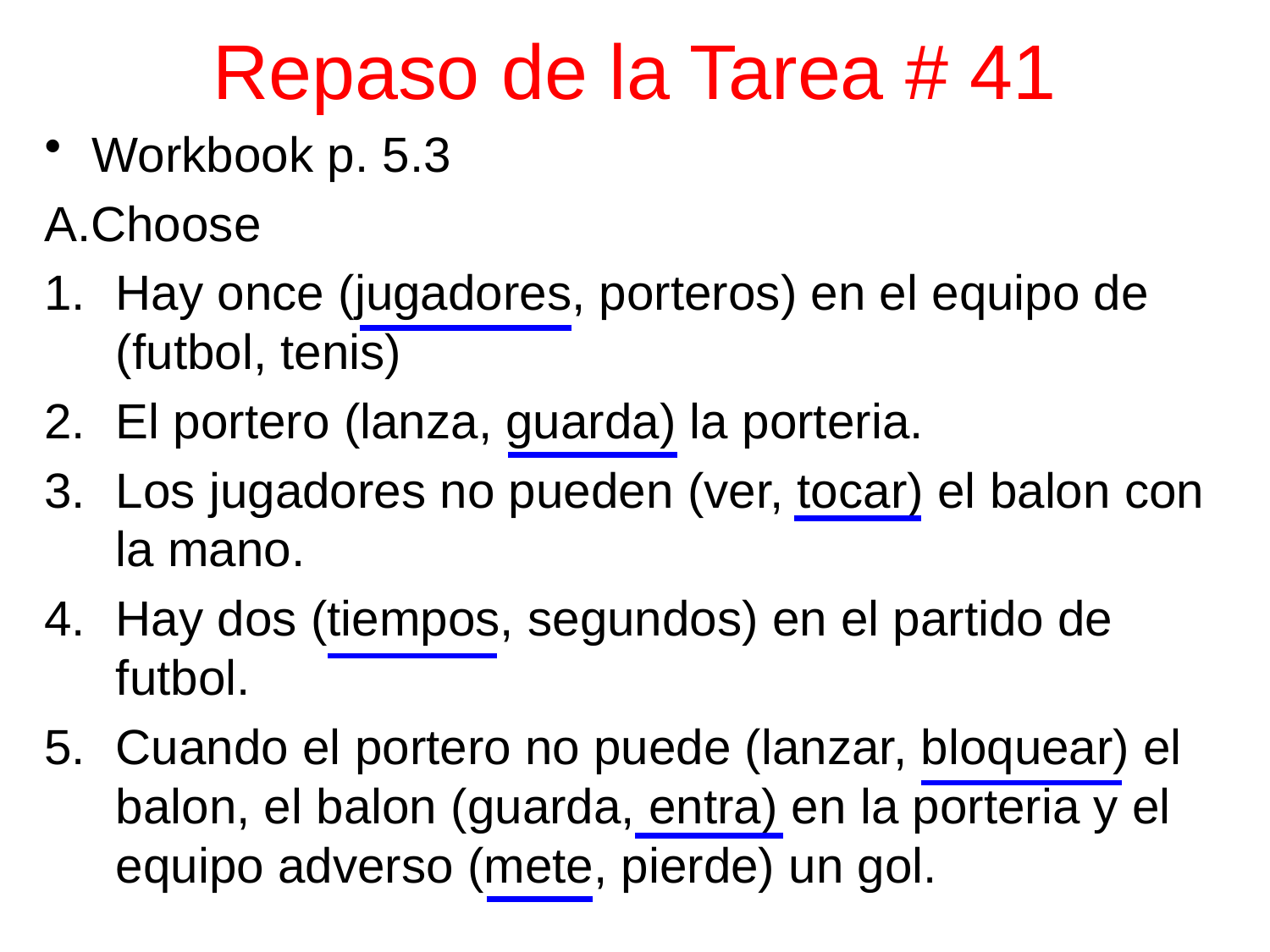

# Repaso de la Tarea # 41
Workbook p. 5.3
A.Choose
Hay once (jugadores, porteros) en el equipo de (futbol, tenis)
El portero (lanza, guarda) la porteria.
Los jugadores no pueden (ver, tocar) el balon con la mano.
Hay dos (tiempos, segundos) en el partido de futbol.
Cuando el portero no puede (lanzar, bloquear) el balon, el balon (guarda, entra) en la porteria y el equipo adverso (mete, pierde) un gol.